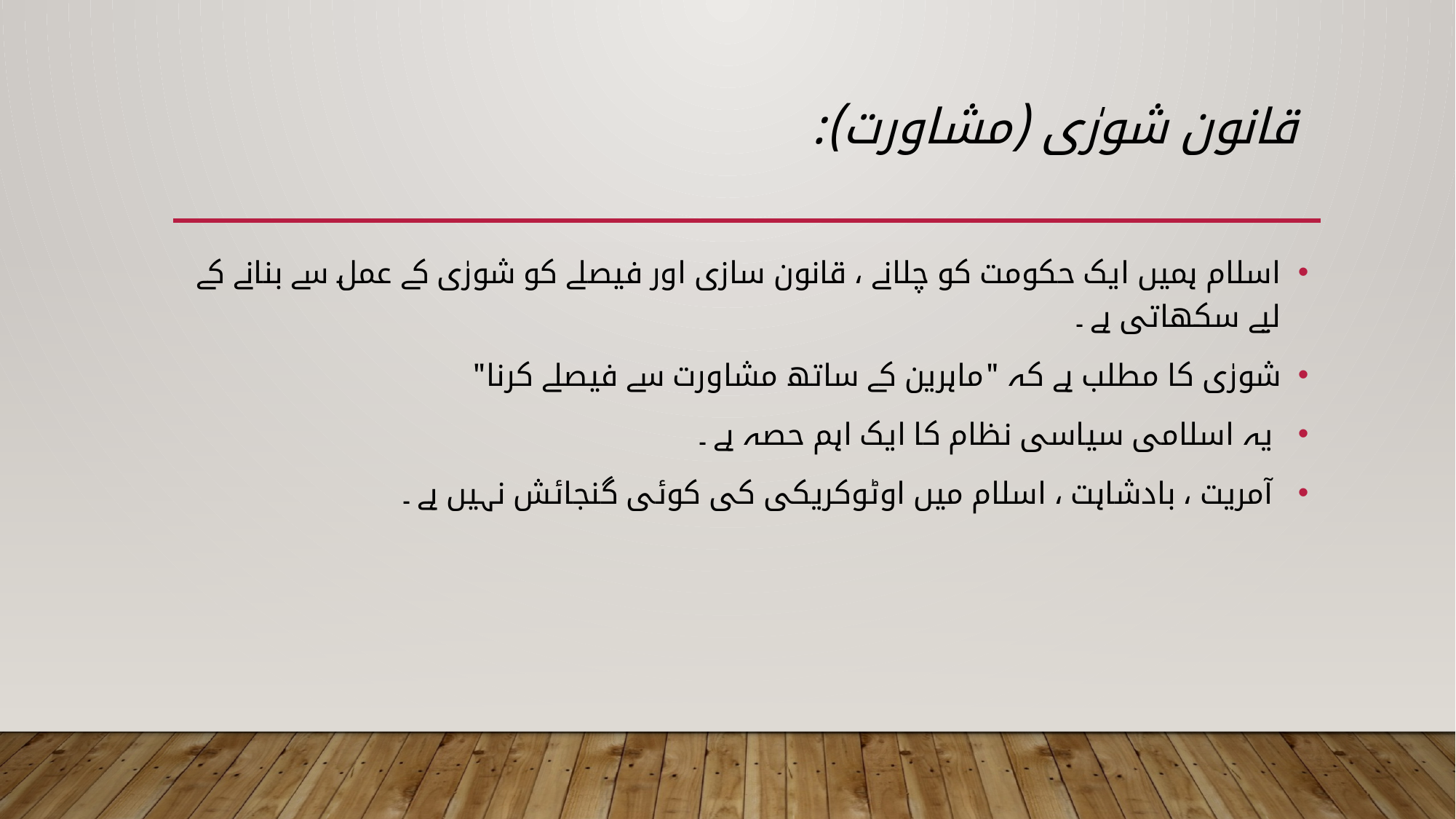

# قانون شورٰی (مشاورت):
اسلام ہمیں ایک حکومت کو چلانے ، قانون سازی اور فیصلے کو شورٰی کے عمل سے بنانے کے لیے سکھاتی ہے ۔
شورٰی کا مطلب ہے کہ "ماہرین کے ساتھ مشاورت سے فیصلے کرنا"
 یہ اسلامی سیاسی نظام کا ایک اہم حصہ ہے ۔
 آمریت ، بادشاہت ، اسلام میں اوٹوکریکی کی کوئی گنجائش نہیں ہے ۔